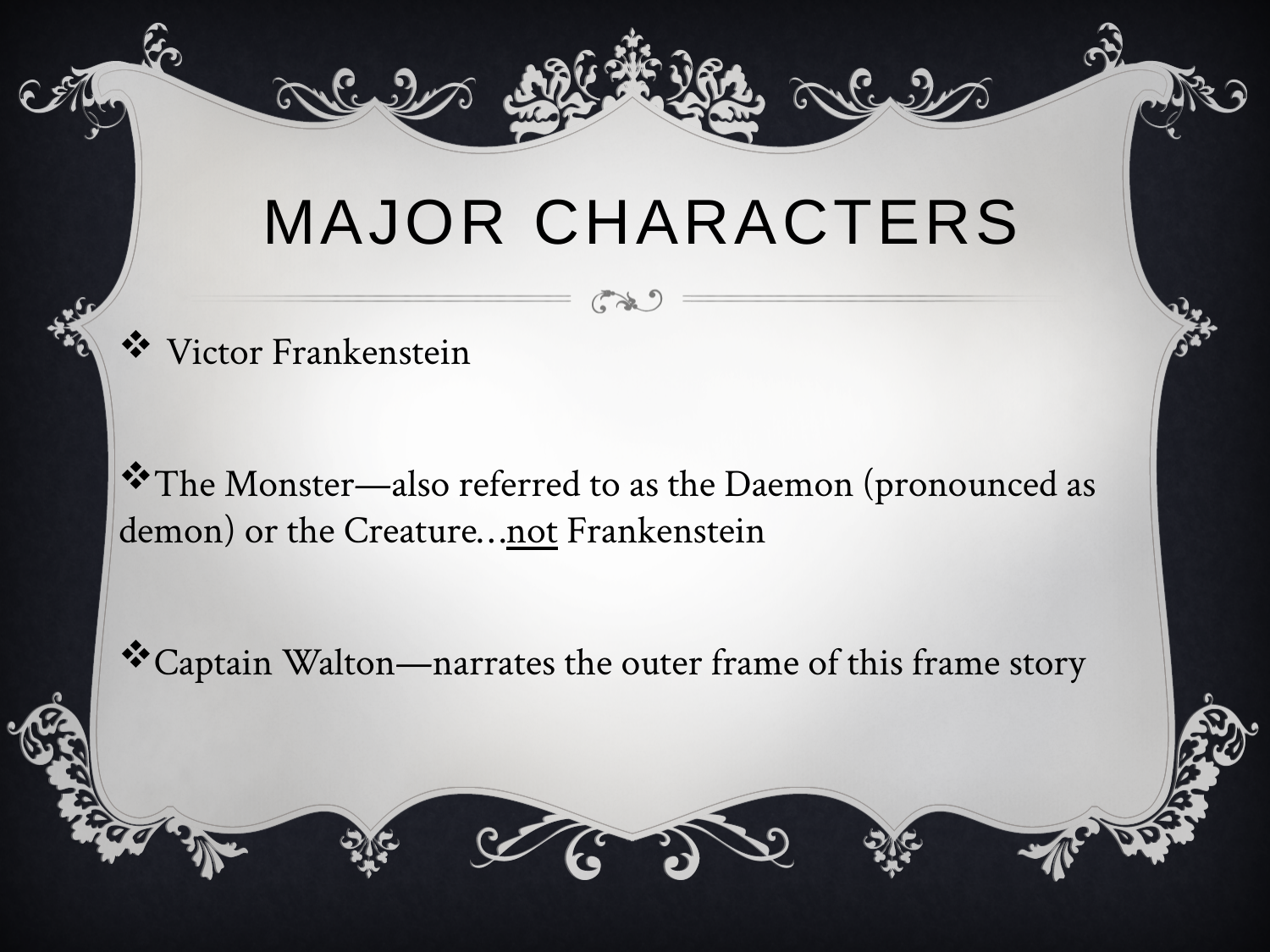

# major characters
Victor Frankenstein

The Monster—also referred to as the Daemon (pronounced as demon) or the Creature…not Frankenstein

Captain Walton—narrates the outer frame of this frame story